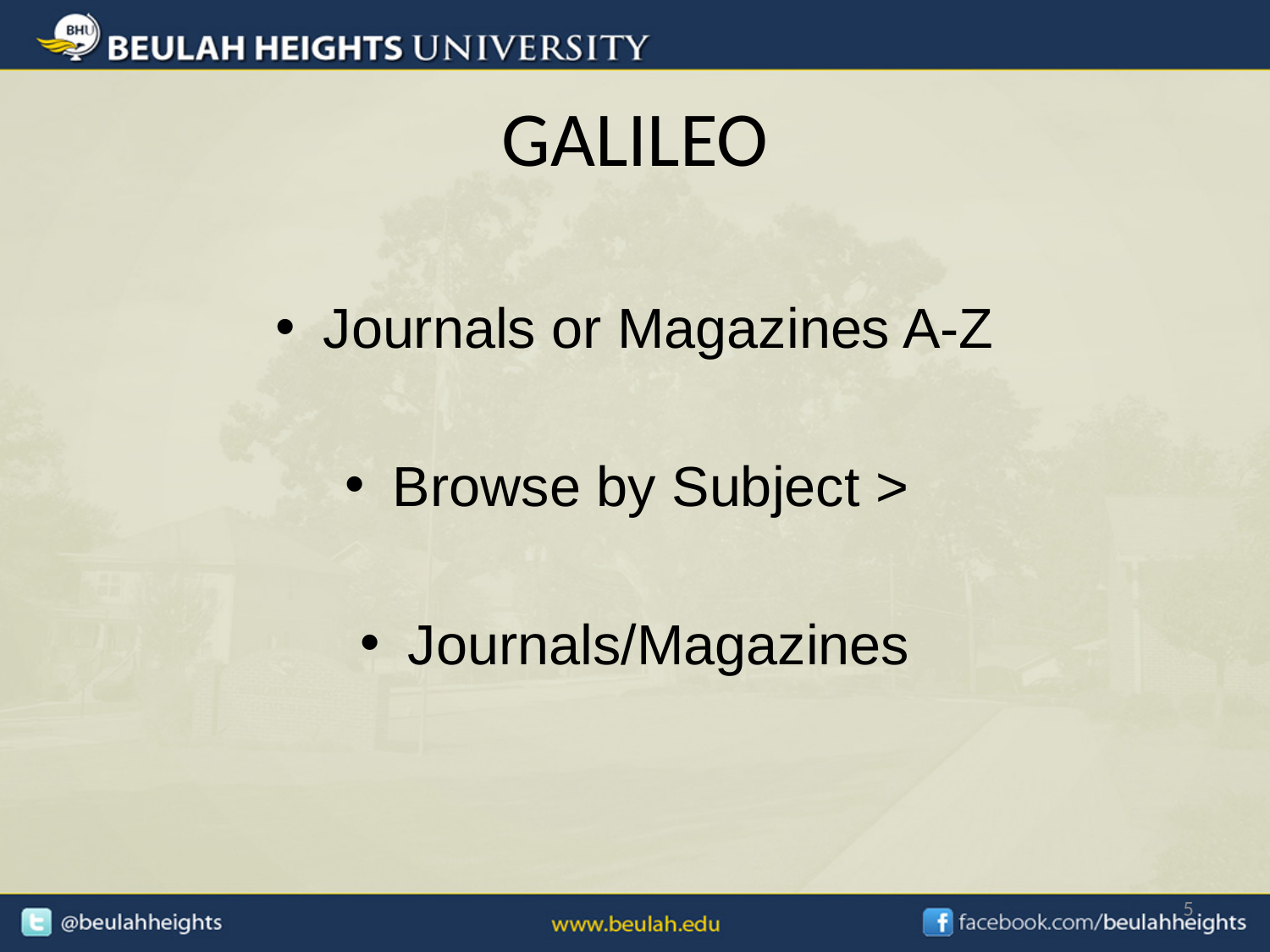

# GALILEO
Journals or Magazines A-Z

Browse by Subject >

Journals/Magazines

5